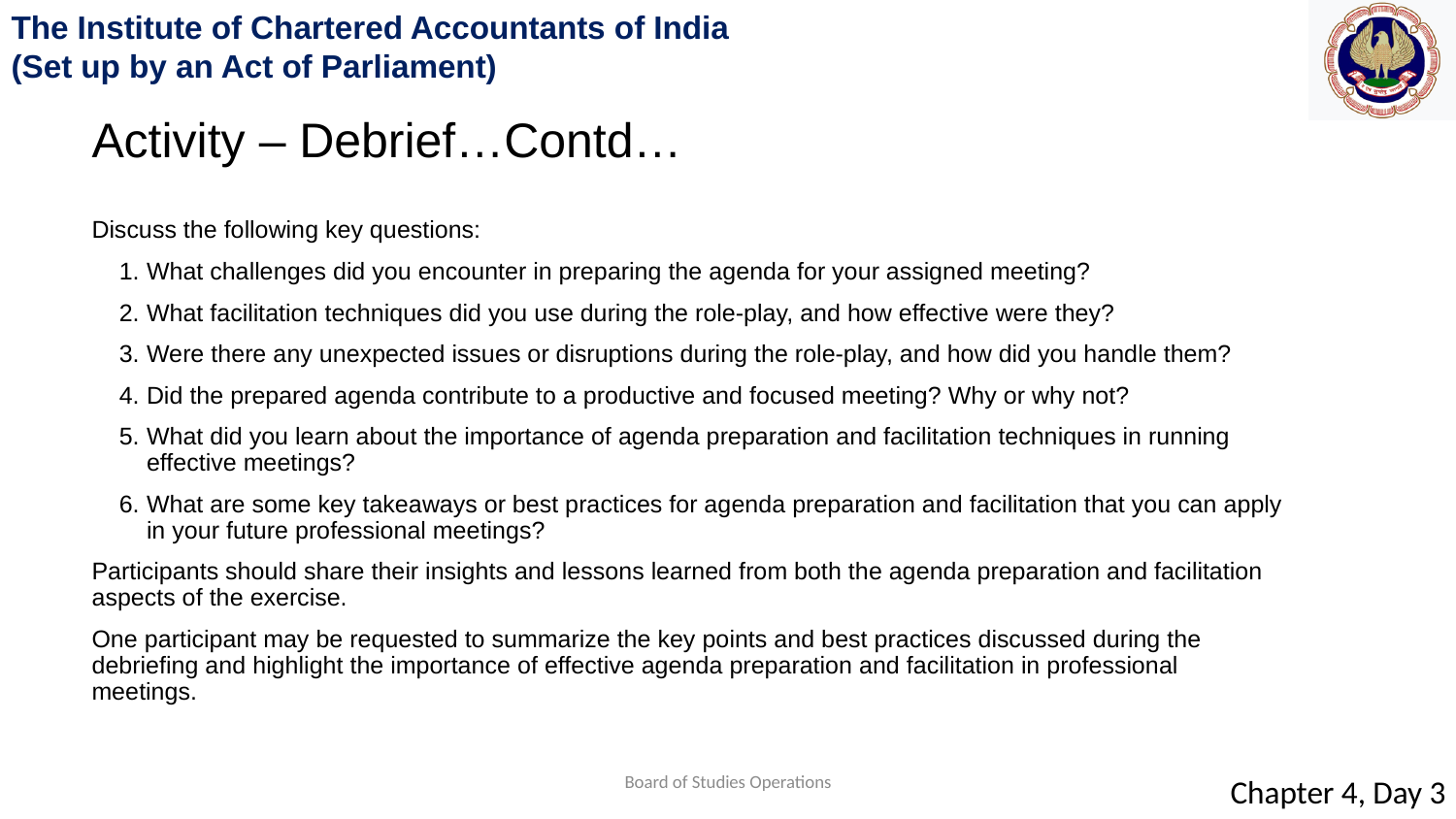

Activity – Debrief…Contd…
Discuss the following key questions:
What challenges did you encounter in preparing the agenda for your assigned meeting?
What facilitation techniques did you use during the role-play, and how effective were they?
Were there any unexpected issues or disruptions during the role-play, and how did you handle them?
Did the prepared agenda contribute to a productive and focused meeting? Why or why not?
What did you learn about the importance of agenda preparation and facilitation techniques in running effective meetings?
What are some key takeaways or best practices for agenda preparation and facilitation that you can apply in your future professional meetings?
Participants should share their insights and lessons learned from both the agenda preparation and facilitation aspects of the exercise.
One participant may be requested to summarize the key points and best practices discussed during the debriefing and highlight the importance of effective agenda preparation and facilitation in professional meetings.
Board of Studies Operations